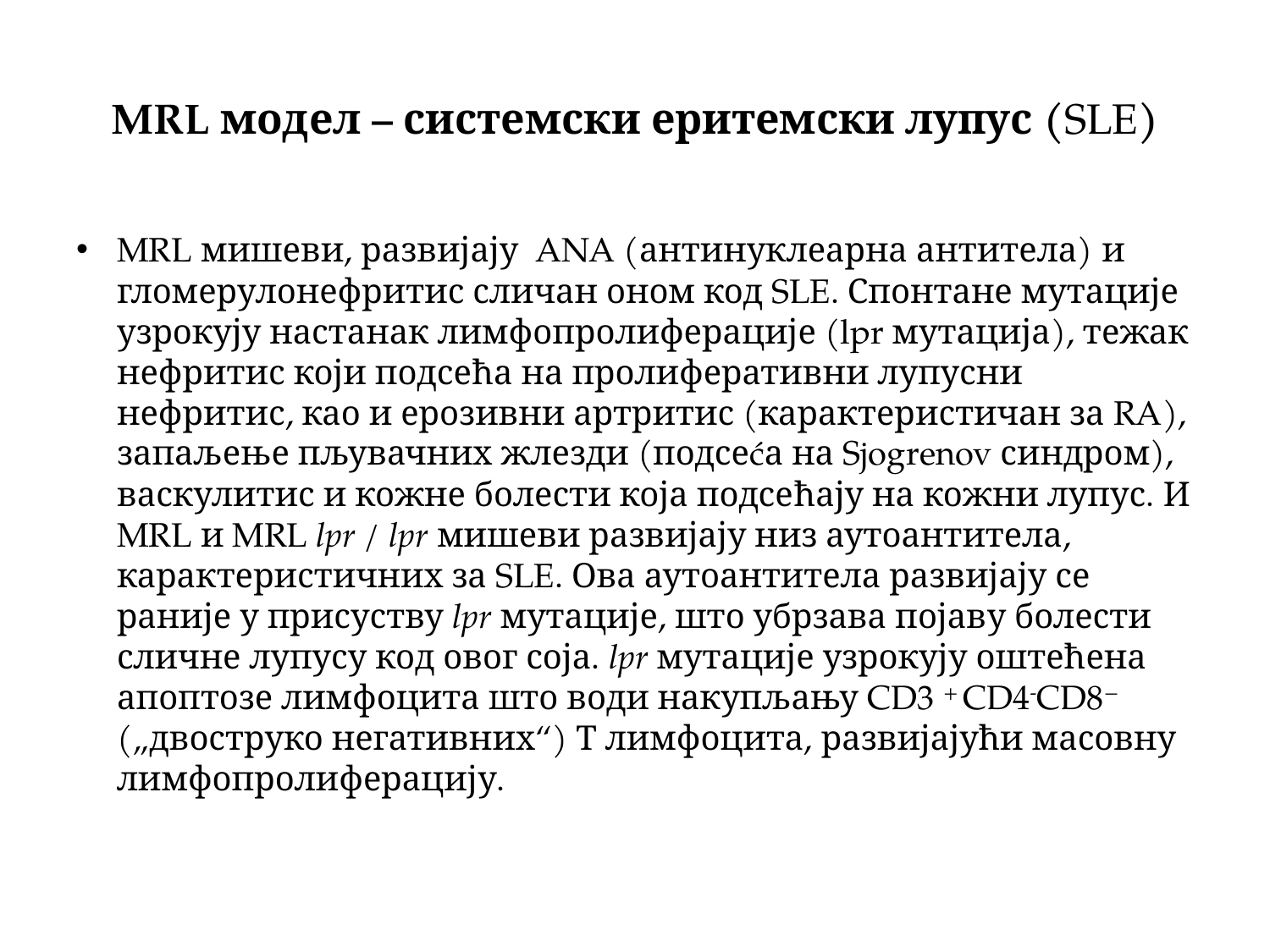

# MRL модел – системски еритемски лупус (SLE)
MRL мишеви, развијају  ANA (антинуклеарна антитела) и гломерулонефритис сличан оном код SLE. Спонтане мутације узрокују настанак лимфопролиферације (lpr мутација), тежак нефритис који подсећа на пролиферативни лупусни нефритис, као и ерозивни артритис (карактеристичан за RA), запаљење пљувачних жлезди (подсеćа на Sjogrenov синдром), васкулитис и кожне болести која подсећају на кожни лупус. И MRL и MRL lpr / lpr мишеви развијају низ аутоантитела, карактеристичних за SLE. Ова аутоантитела развијају се раније у присуству lpr мутације, што убрзава појаву болести сличне лупусу код овог соја. lpr мутације узрокују оштећена апоптозе лимфоцита што води накупљању CD3 + CD4-CD8− („двоструко негативних“) Т лимфоцита, развијајући масовну лимфопролиферацију.